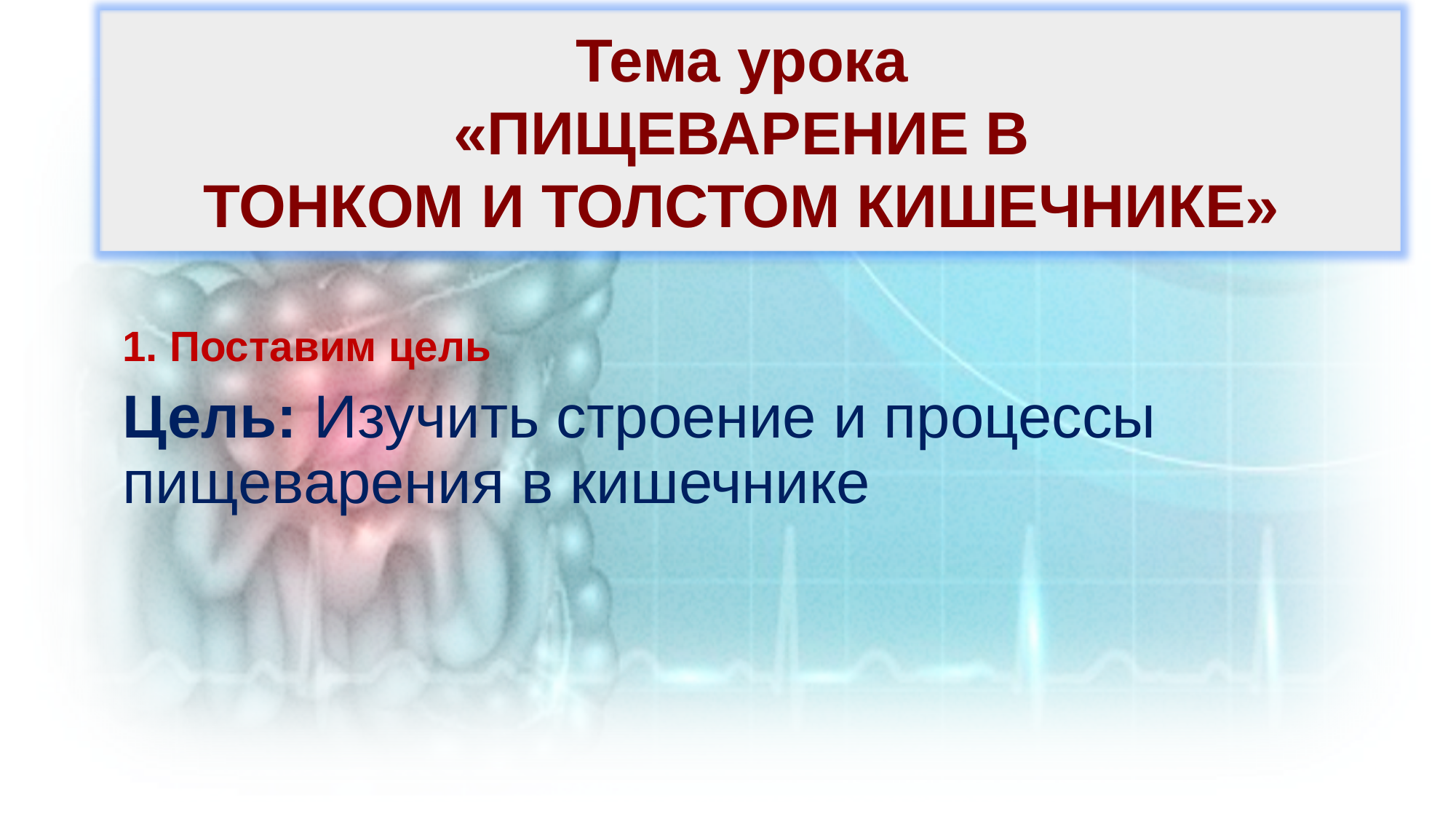

Тема урока
«ПИЩЕВАРЕНИЕ В
ТОНКОМ И ТОЛСТОМ КИШЕЧНИКЕ»

1. Поставим цель
Цель: Изучить строение и процессы       пищеварения в кишечнике